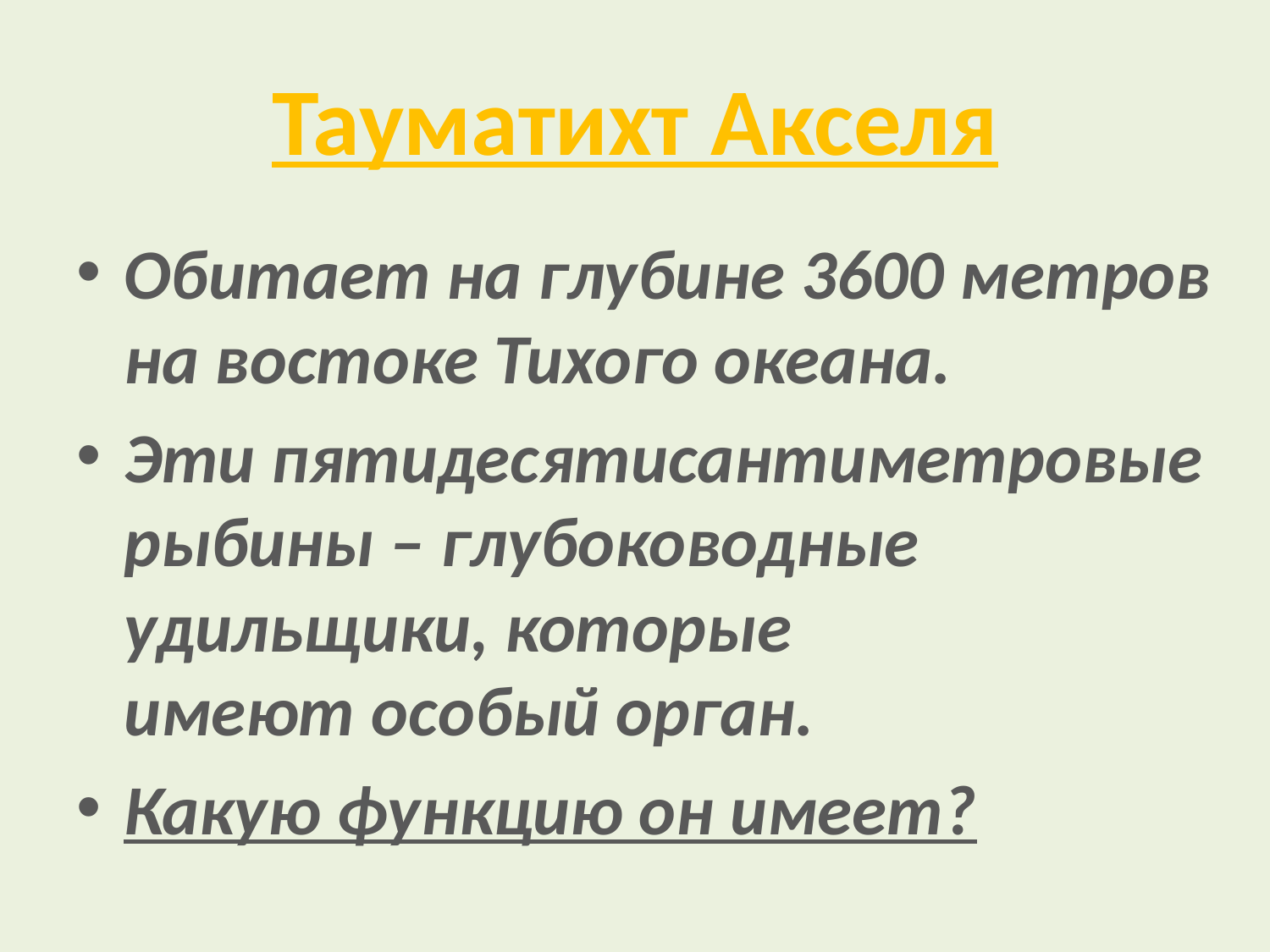

# Тауматихт Акселя
Обитает на глубине 3600 метров на востоке Тихого океана.
Эти пятидесятисантиметровые рыбины – глубоководные удильщики, которые имеют особый орган.
Какую функцию он имеет?